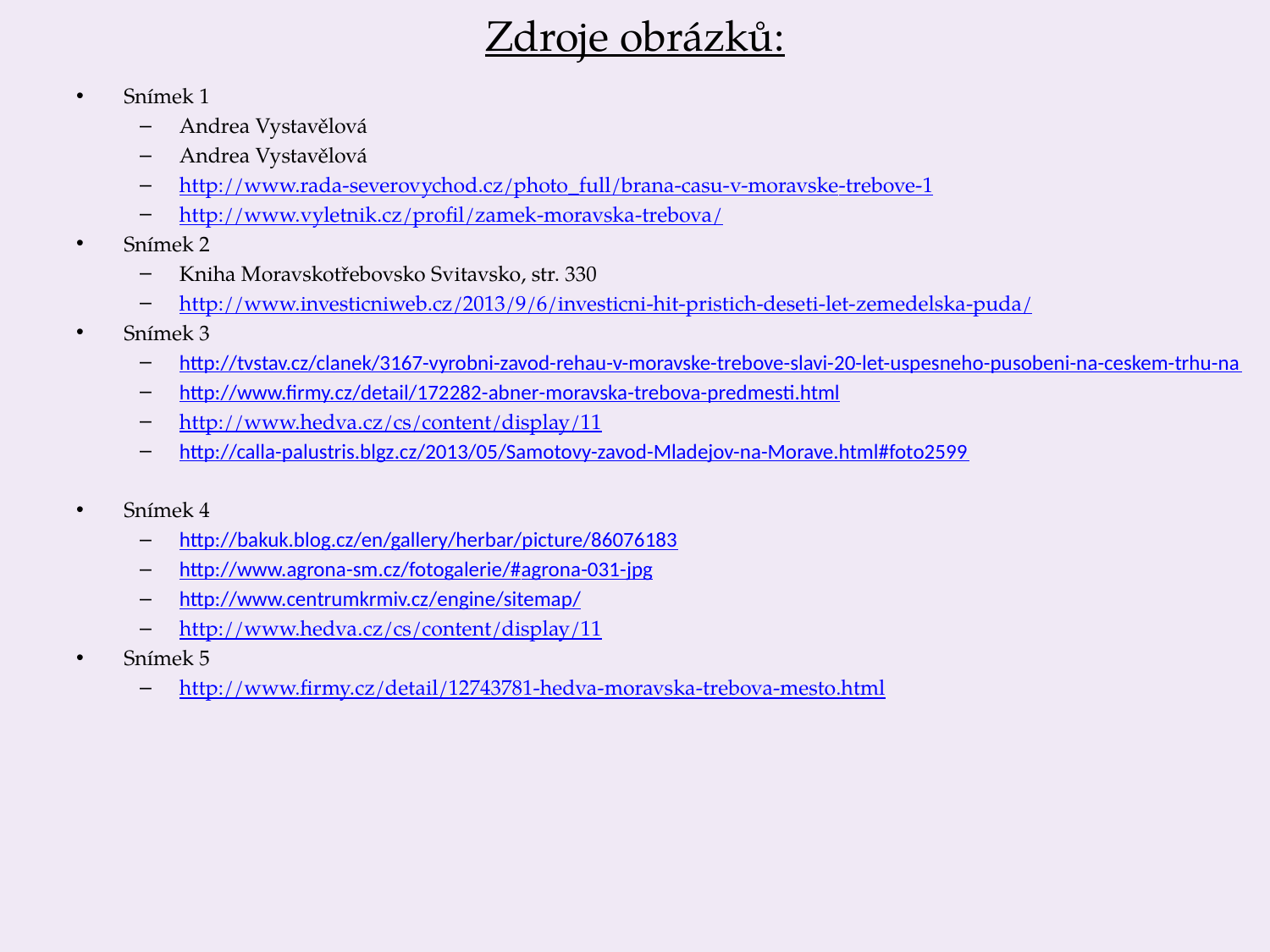

# Zdroje obrázků:
Snímek 1
Andrea Vystavělová
Andrea Vystavělová
http://www.rada-severovychod.cz/photo_full/brana-casu-v-moravske-trebove-1
http://www.vyletnik.cz/profil/zamek-moravska-trebova/
Snímek 2
Kniha Moravskotřebovsko Svitavsko, str. 330
http://www.investicniweb.cz/2013/9/6/investicni-hit-pristich-deseti-let-zemedelska-puda/
Snímek 3
http://tvstav.cz/clanek/3167-vyrobni-zavod-rehau-v-moravske-trebove-slavi-20-let-uspesneho-pusobeni-na-ceskem-trhu-na
http://www.firmy.cz/detail/172282-abner-moravska-trebova-predmesti.html
http://www.hedva.cz/cs/content/display/11
http://calla-palustris.blgz.cz/2013/05/Samotovy-zavod-Mladejov-na-Morave.html#foto2599

Snímek 4
http://bakuk.blog.cz/en/gallery/herbar/picture/86076183
http://www.agrona-sm.cz/fotogalerie/#agrona-031-jpg
http://www.centrumkrmiv.cz/engine/sitemap/
http://www.hedva.cz/cs/content/display/11
Snímek 5
http://www.firmy.cz/detail/12743781-hedva-moravska-trebova-mesto.html